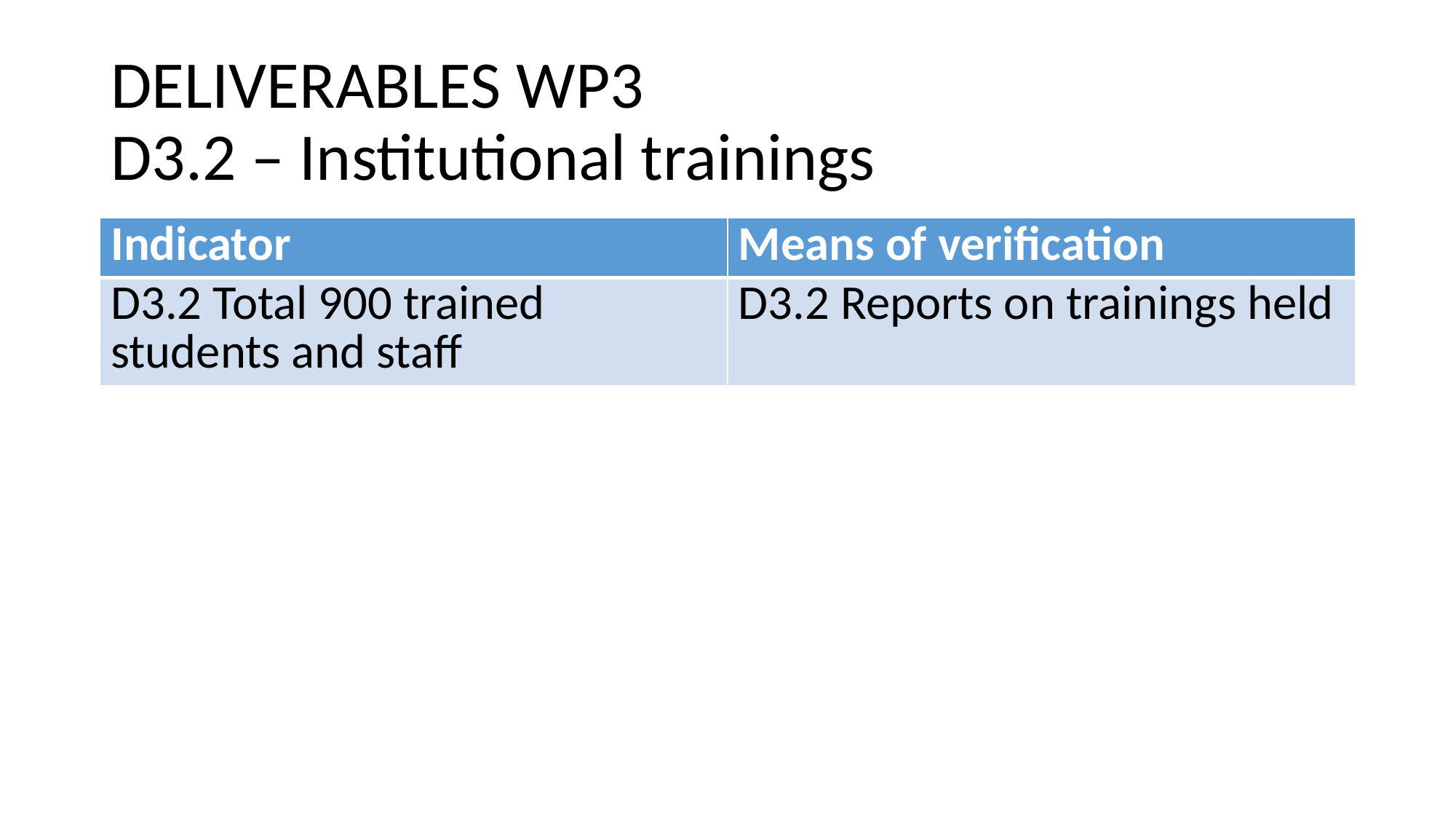

# DELIVERABLES WP3 D3.2 – Institutional trainings
| Indicator | Means of verification |
| --- | --- |
| D3.2 Total 900 trained students and staff | D3.2 Reports on trainings held |